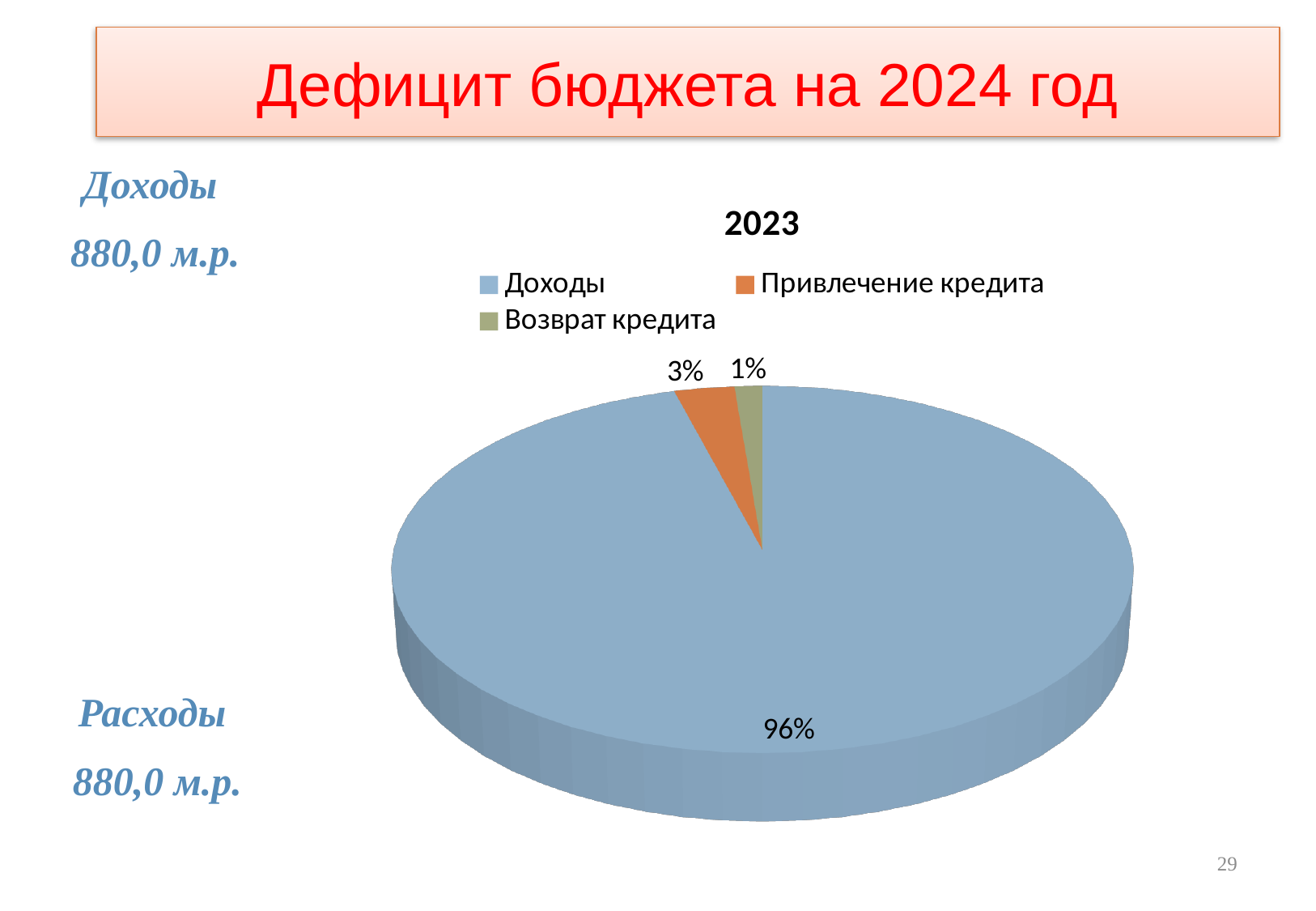

# Дефицит бюджета на 2024 год
Доходы
880,0 м.р.

[unsupported chart]

Расходы
880,0 м.р.

29